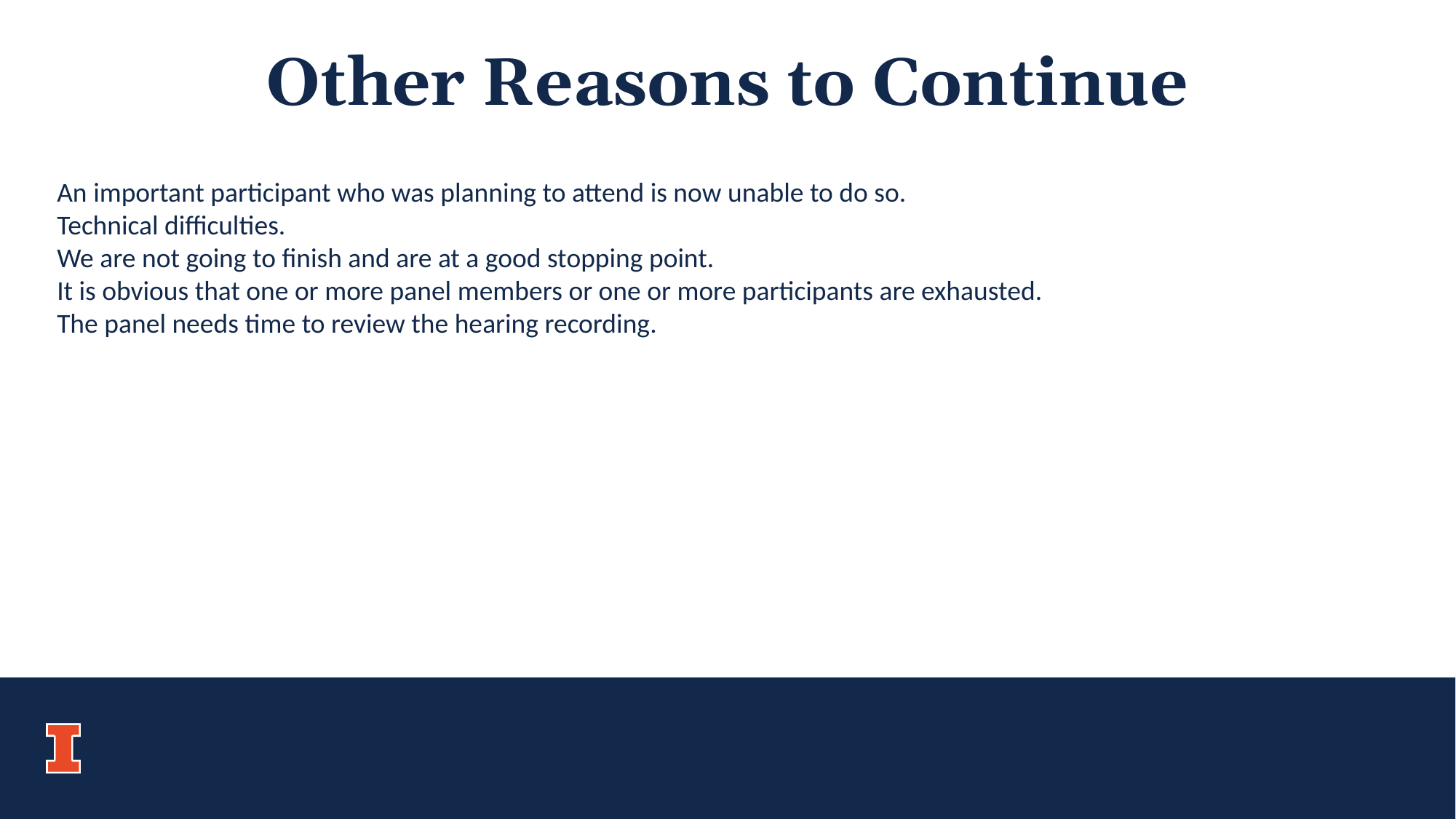

Other Reasons to Continue
An important participant who was planning to attend is now unable to do so.
Technical difficulties.
We are not going to finish and are at a good stopping point.
It is obvious that one or more panel members or one or more participants are exhausted.
The panel needs time to review the hearing recording.